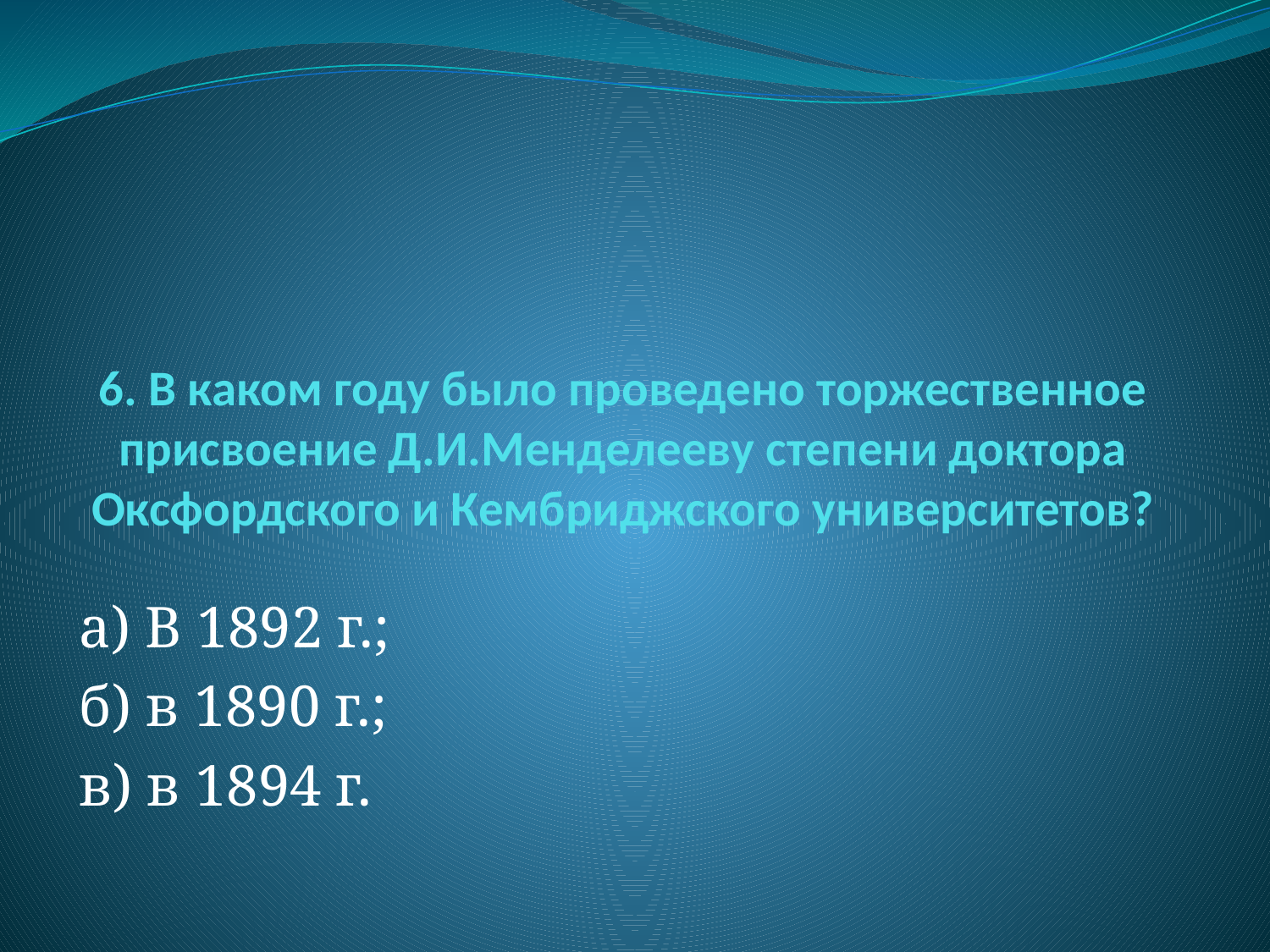

# 6. В каком году было проведено торжественное присвоение Д.И.Менделееву степени доктора Оксфордского и Кембриджского университетов?
а) В 1892 г.;
б) в 1890 г.;
в) в 1894 г.